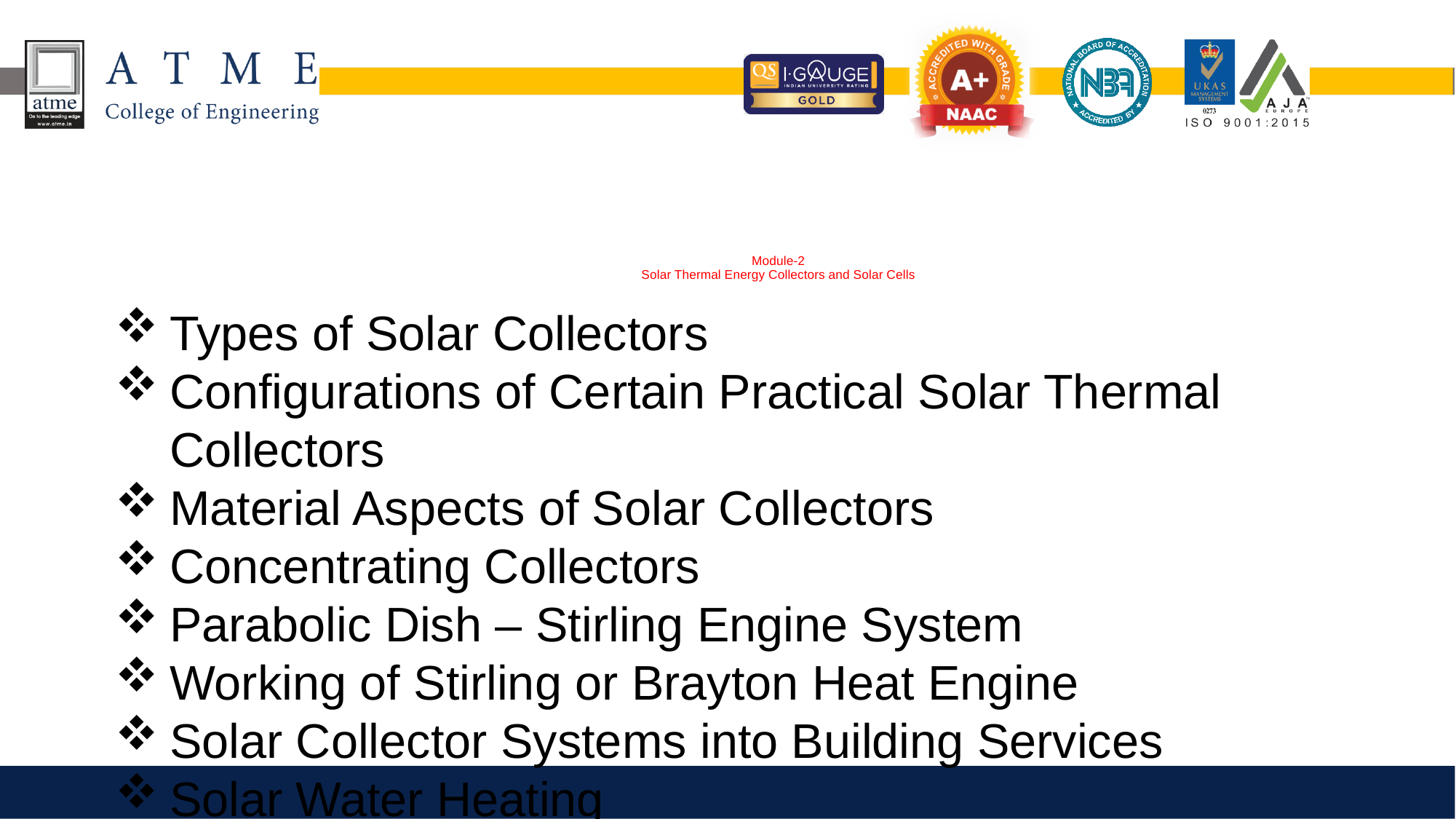

# Module-2 Solar Thermal Energy Collectors and Solar Cells
Types of Solar Collectors
Configurations of Certain Practical Solar Thermal Collectors
Material Aspects of Solar Collectors
Concentrating Collectors
Parabolic Dish – Stirling Engine System
Working of Stirling or Brayton Heat Engine
Solar Collector Systems into Building Services
Solar Water Heating